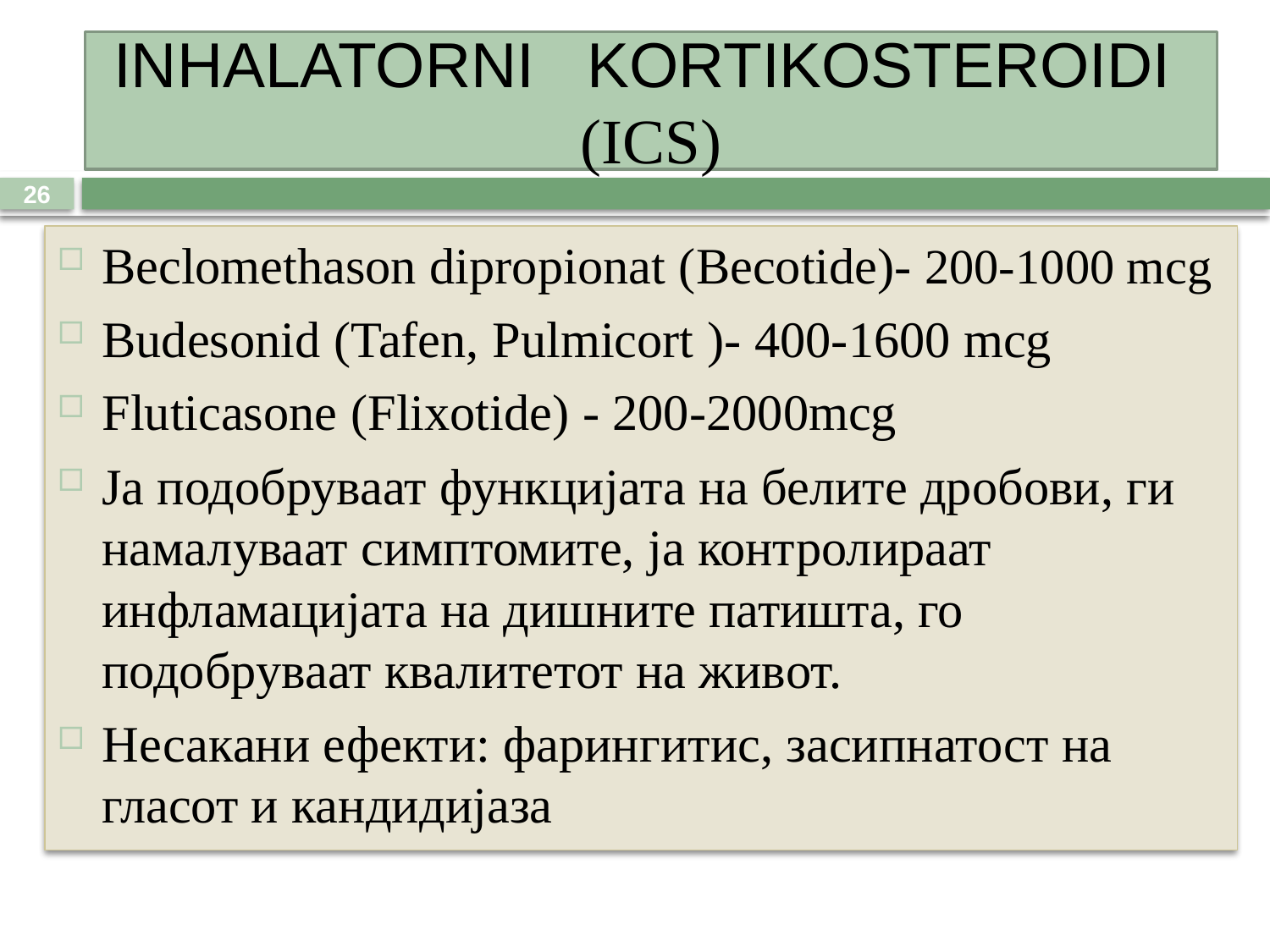

# INHALATORNI   KORTIKOSTEROIDI  (ICS)
26
Beclomethason dipropionat (Becotide)- 200-1000 mcg
Budesonid (Tafen, Pulmicort )- 400-1600 mcg
Fluticasone (Flixotide) - 200-2000mcg
Ја подобруваат функцијата на белите дробови, ги  намалуваат симптомите, ја контролираат инфламацијата на дишните патишта, го подобруваат квалитетот на живот.
Несакани ефекти: фарингитис, засипнатост на гласот и кандидијаза